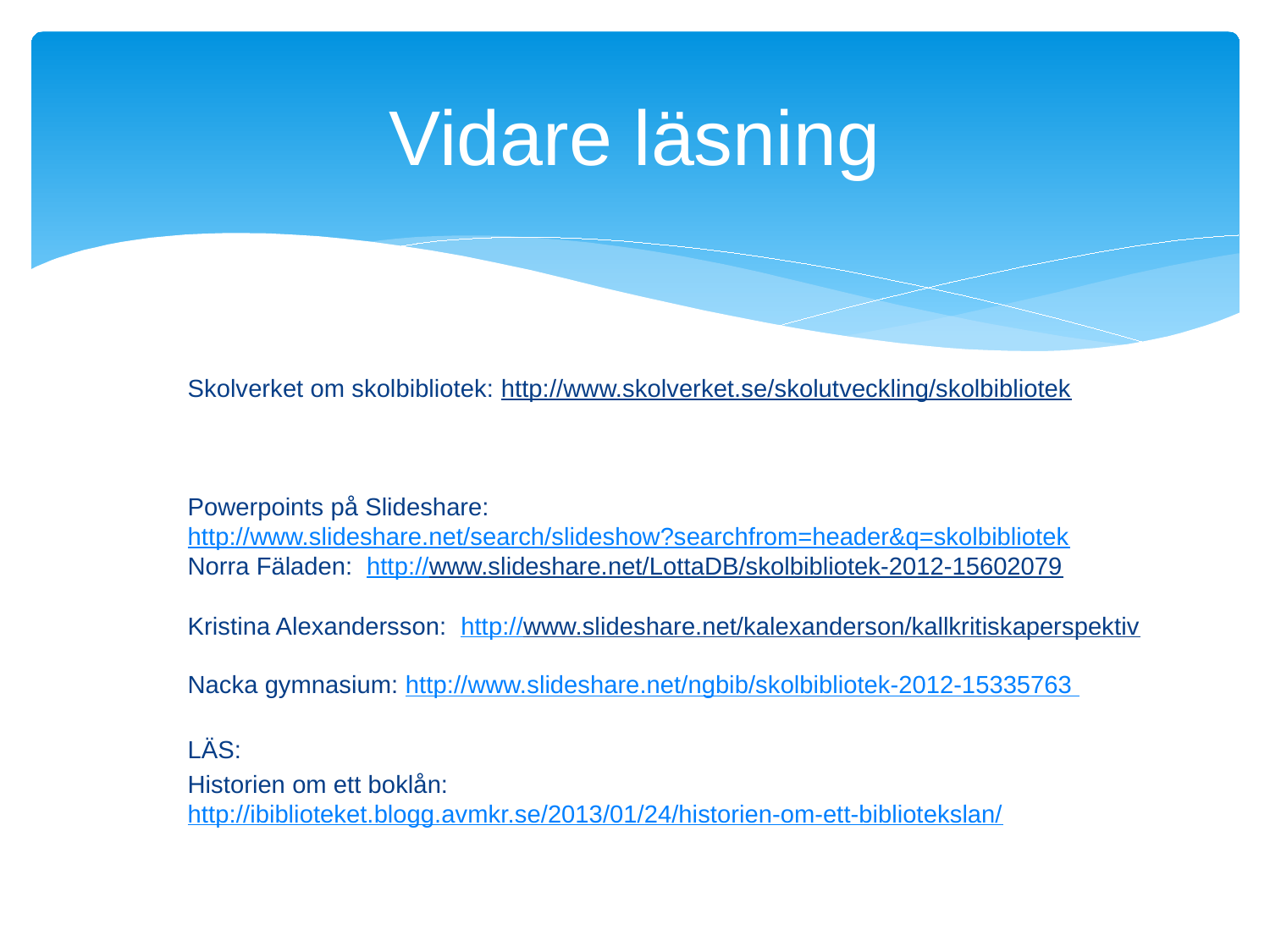

# Vidare läsning
Skolverket om skolbibliotek: http://www.skolverket.se/skolutveckling/skolbibliotek
Powerpoints på Slideshare: http://www.slideshare.net/search/slideshow?searchfrom=header&q=skolbibliotek
Norra Fäladen:  http://www.slideshare.net/LottaDB/skolbibliotek-2012-15602079
Kristina Alexandersson:  http://www.slideshare.net/kalexanderson/kallkritiskaperspektiv
Nacka gymnasium: http://www.slideshare.net/ngbib/skolbibliotek-2012-15335763
LÄS:
Historien om ett boklån:
http://ibiblioteket.blogg.avmkr.se/2013/01/24/historien-om-ett-bibliotekslan/